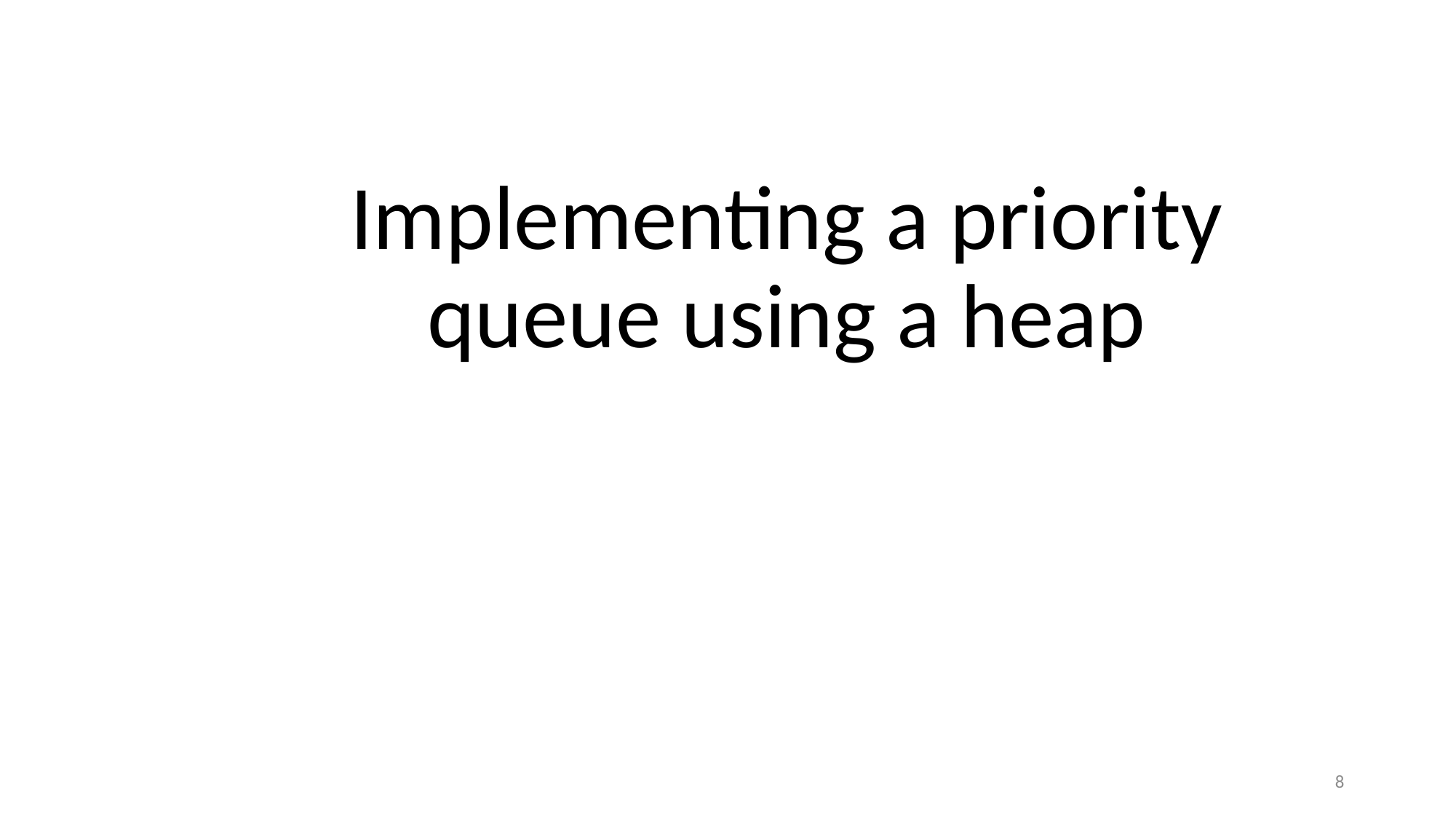

# Implementing a priority queue using a heap
8